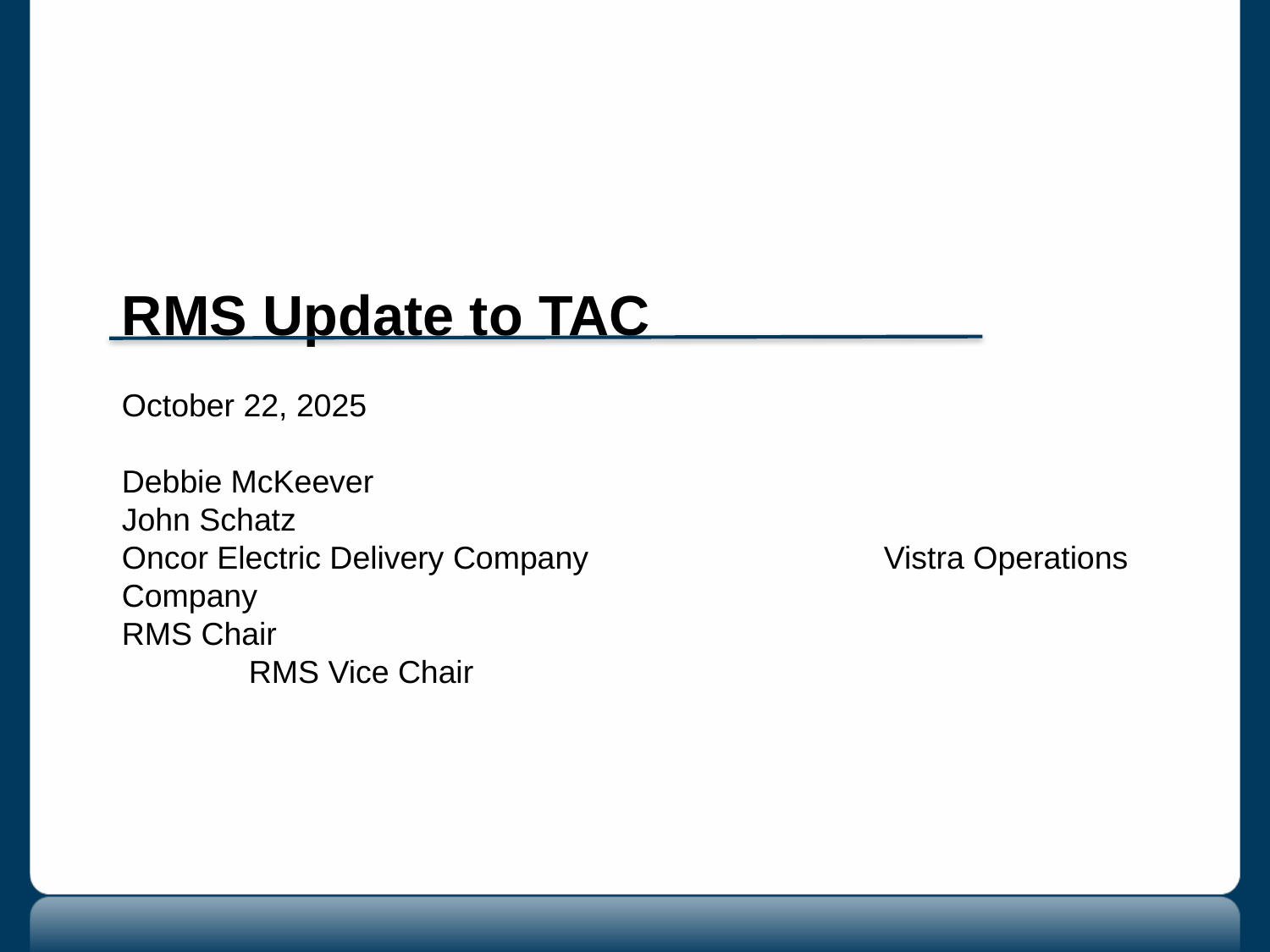

RMS Update to TAC

October 22, 2025

Debbie McKeever							John Schatz
Oncor Electric Delivery Company			Vistra Operations Company
RMS Chair								RMS Vice Chair